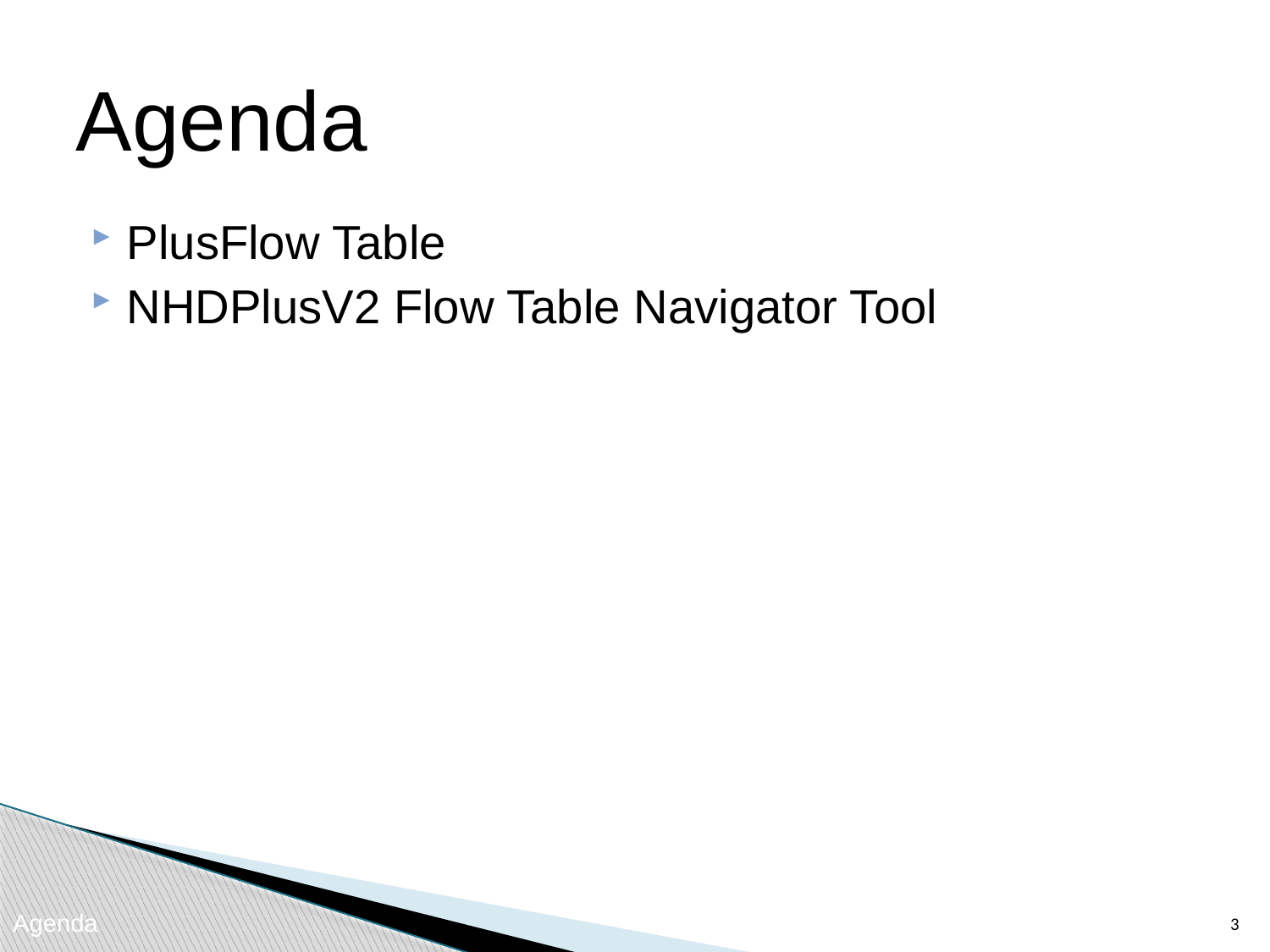

# Agenda

PlusFlow Table
NHDPlusV2 Flow Table Navigator Tool

3
Agenda